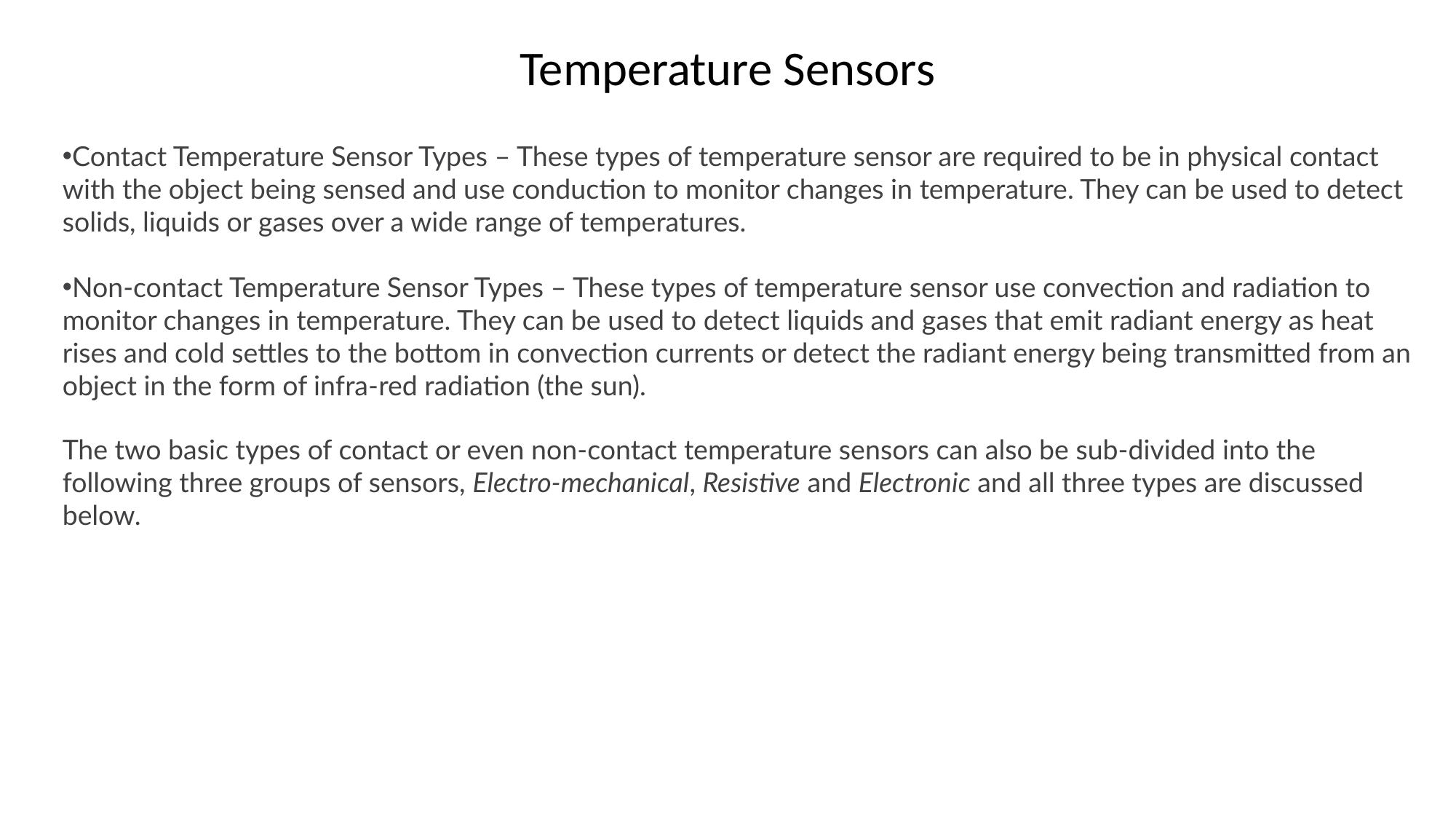

Temperature Sensors
Contact Temperature Sensor Types – These types of temperature sensor are required to be in physical contact with the object being sensed and use conduction to monitor changes in temperature. They can be used to detect solids, liquids or gases over a wide range of temperatures.

Non-contact Temperature Sensor Types – These types of temperature sensor use convection and radiation to monitor changes in temperature. They can be used to detect liquids and gases that emit radiant energy as heat rises and cold settles to the bottom in convection currents or detect the radiant energy being transmitted from an object in the form of infra-red radiation (the sun).
The two basic types of contact or even non-contact temperature sensors can also be sub-divided into the following three groups of sensors, Electro-mechanical, Resistive and Electronic and all three types are discussed below.